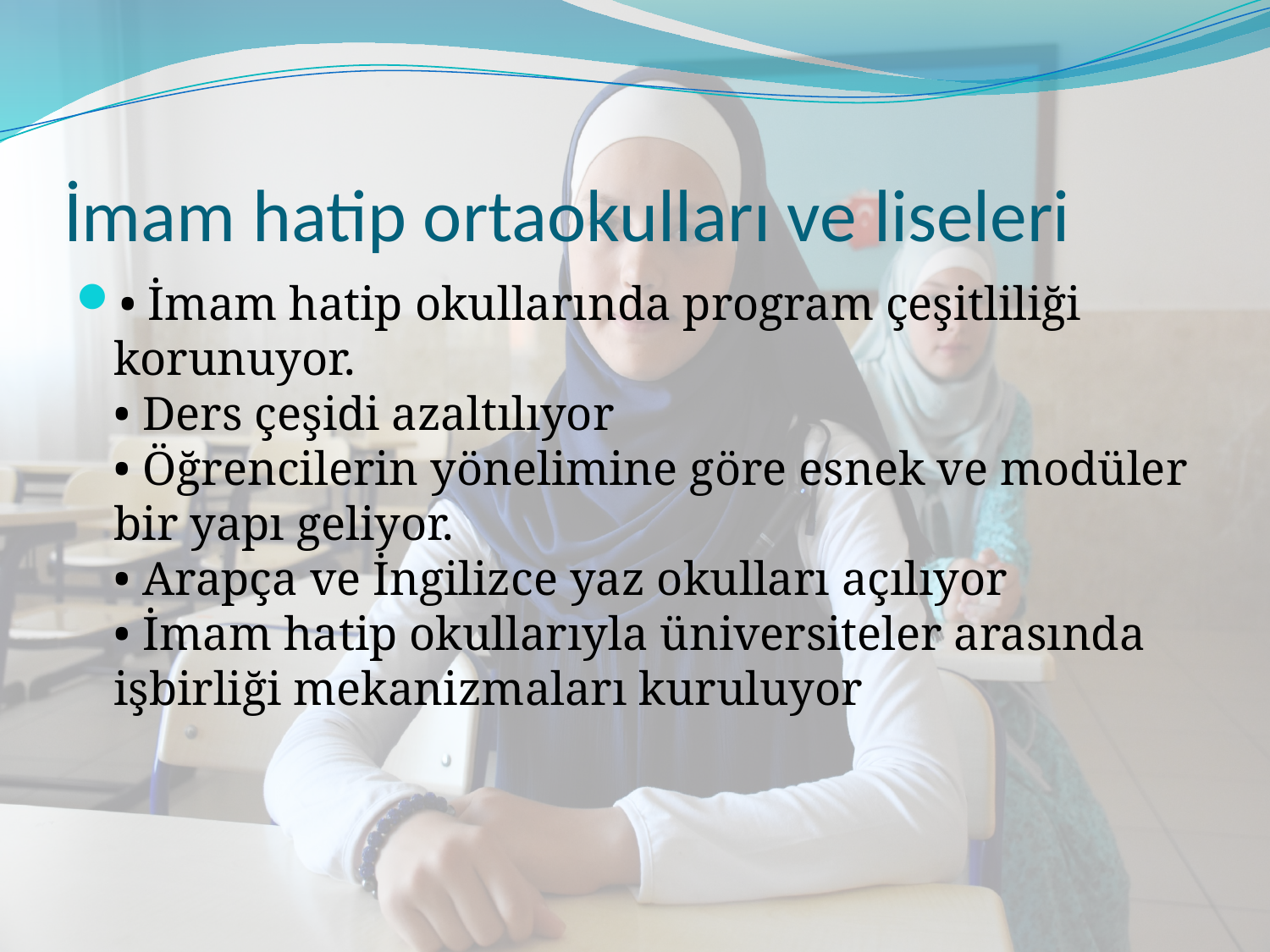

# İmam hatip ortaokulları ve liseleri
• İmam hatip okullarında program çeşitliliği korunuyor.
• Ders çeşidi azaltılıyor
• Öğrencilerin yönelimine göre esnek ve modüler bir yapı geliyor.
• Arapça ve İngilizce yaz okulları açılıyor
• İmam hatip okullarıyla üniversiteler arasında işbirliği mekanizmaları kuruluyor